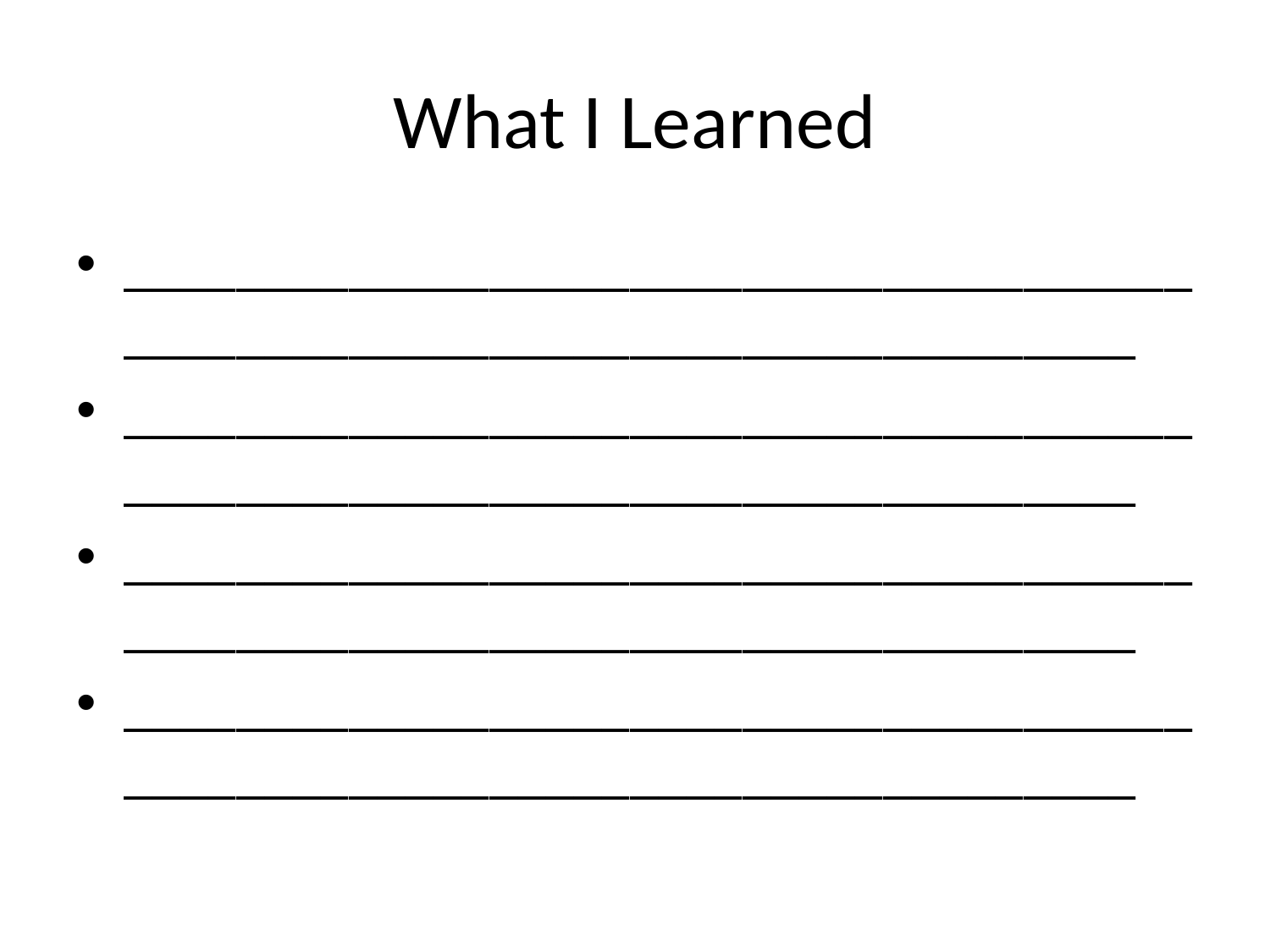

# What I Learned
__________________________________________________________________________
__________________________________________________________________________
__________________________________________________________________________
__________________________________________________________________________